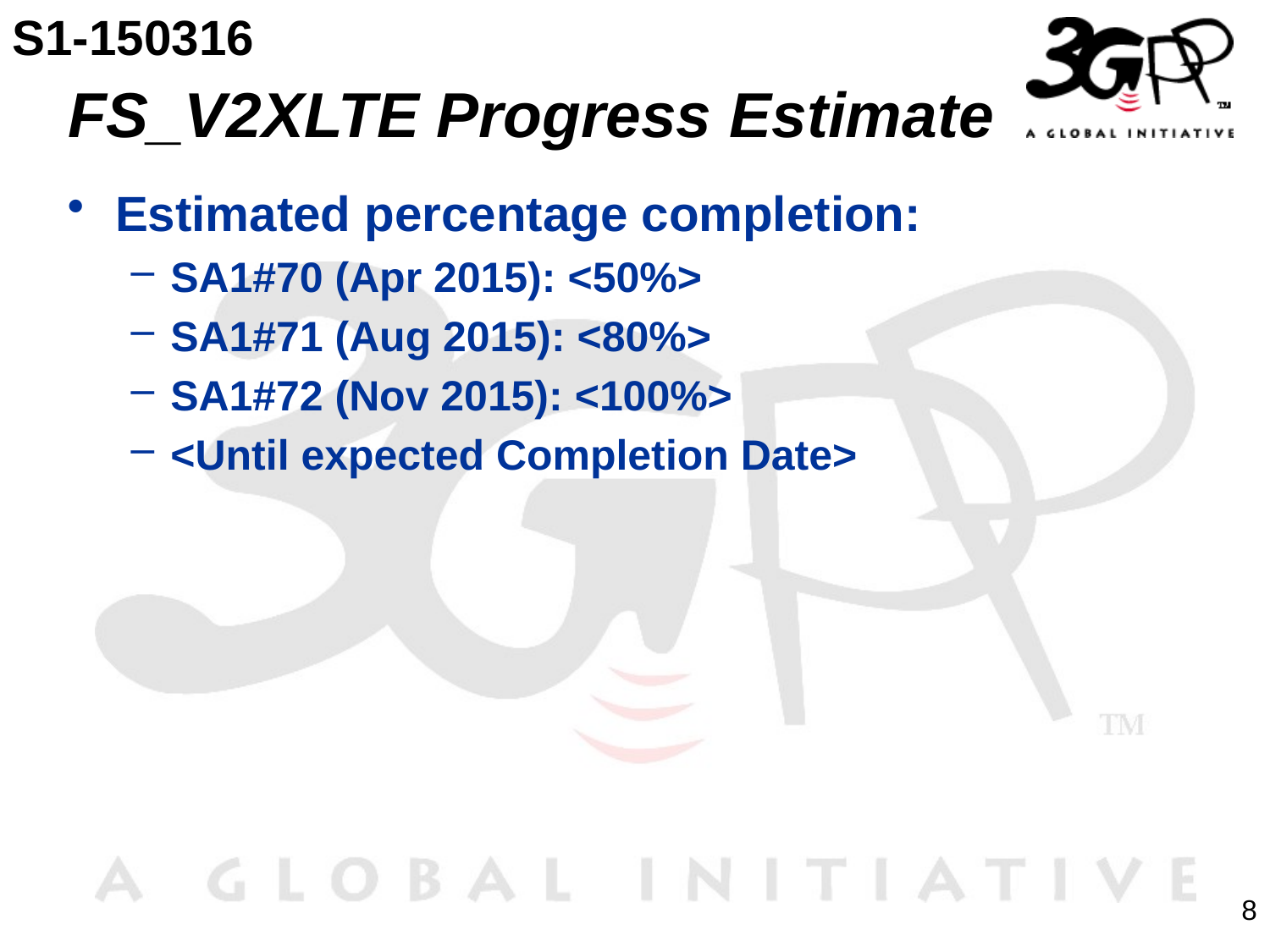

S1-150316
# FS_V2XLTE Progress Estimate
Estimated percentage completion:
SA1#70 (Apr 2015): <50%>
SA1#71 (Aug 2015): <80%>
SA1#72 (Nov 2015): <100%>
<Until expected Completion Date>
8